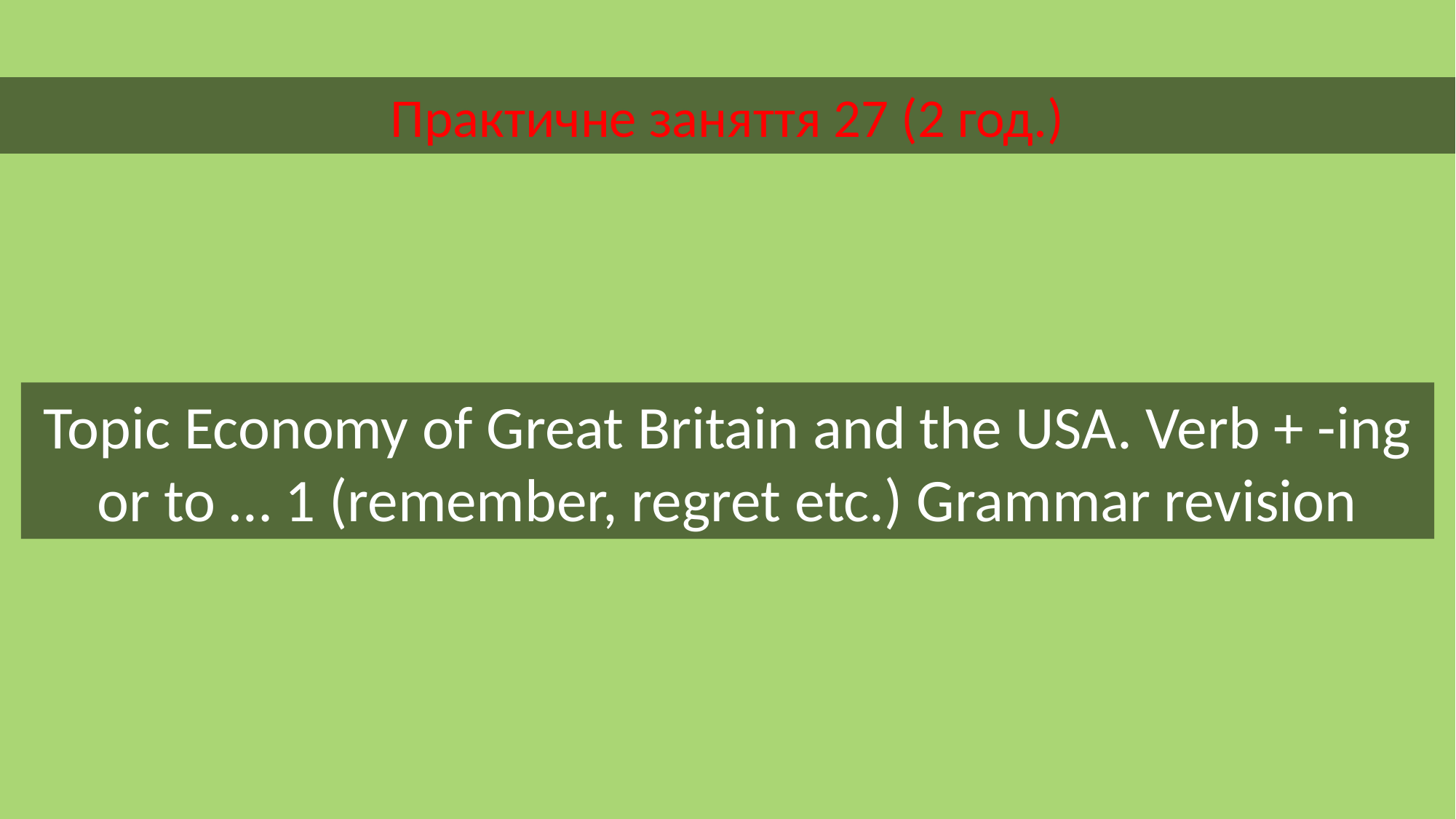

Практичне заняття 27 (2 год.)
Topic Economy of Great Britain and the USA. Verb + -ing or to … 1 (remember, regret etc.) Grammar revision